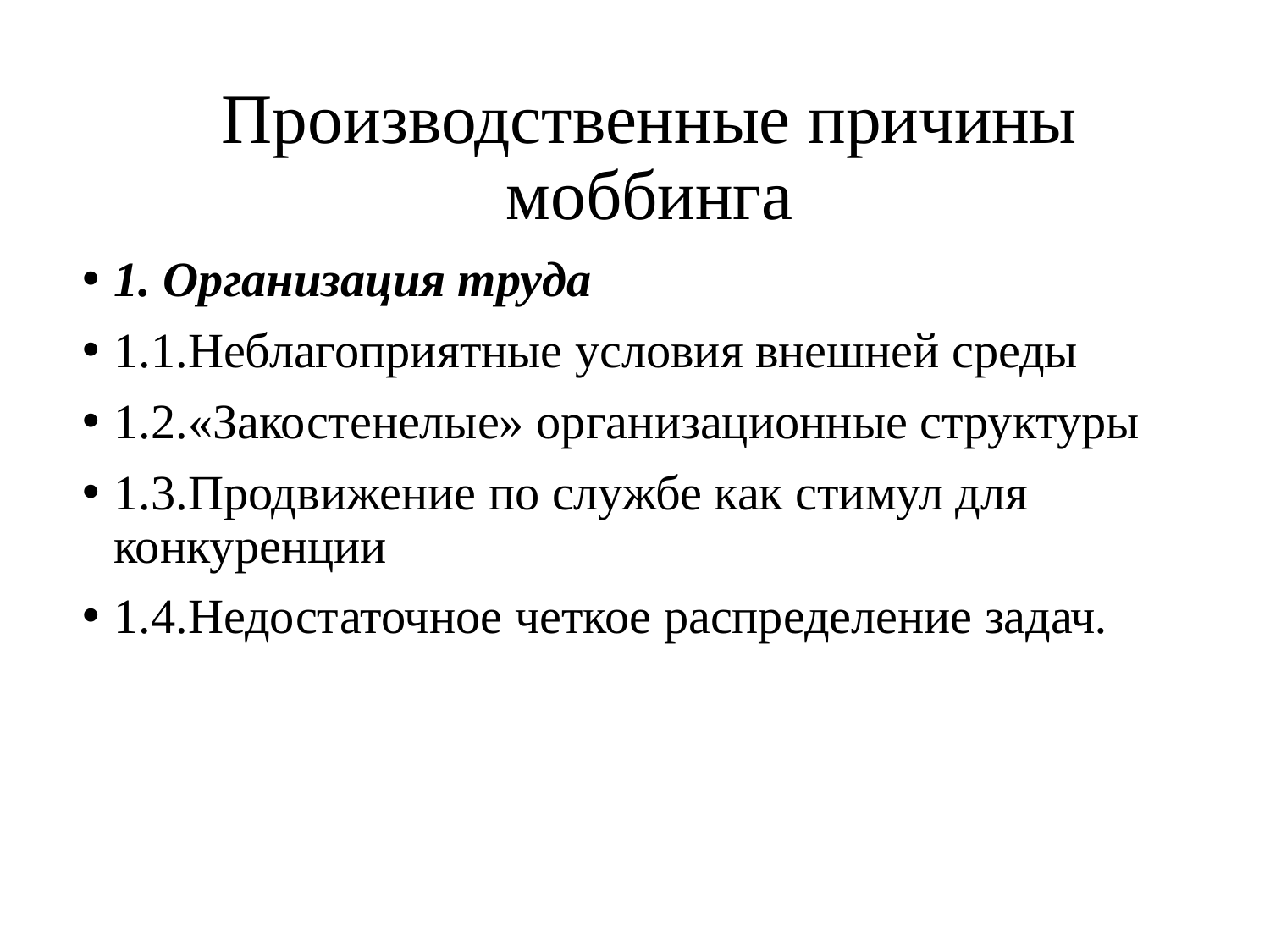

# Производственные причины моббинга
1. Организация труда
1.1.Неблагоприятные условия внешней среды
1.2.«Закостенелые» организационные структуры
1.3.Продвижение по службе как стимул для конкуренции
1.4.Недостаточное четкое распределение задач.